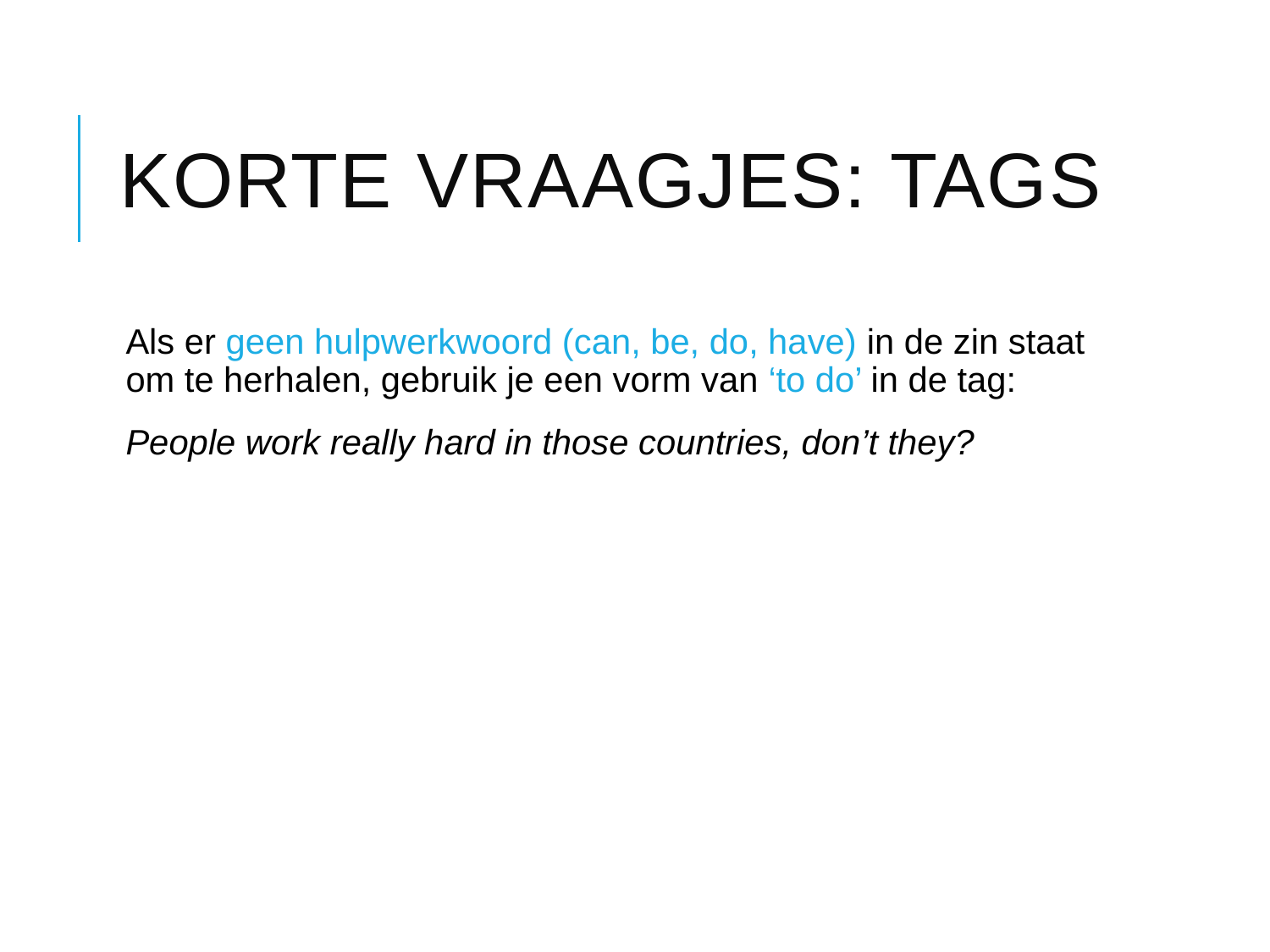

# Korte vraagjes: TAGS
Als er geen hulpwerkwoord (can, be, do, have) in de zin staat om te herhalen, gebruik je een vorm van ‘to do’ in de tag:
People work really hard in those countries, don’t they?